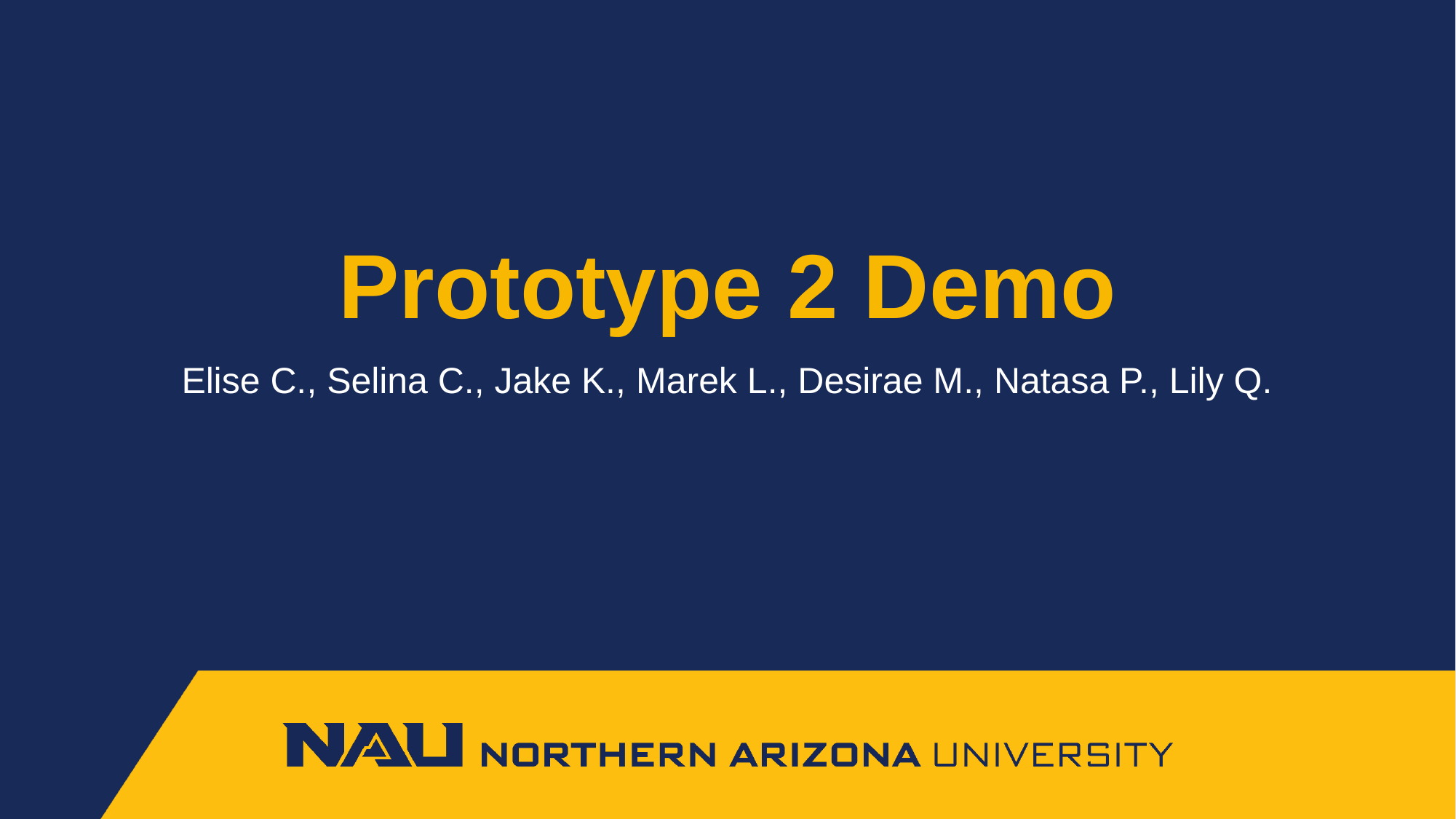

# Prototype 2 Demo
Elise C., Selina C., Jake K., Marek L., Desirae M., Natasa P., Lily Q.